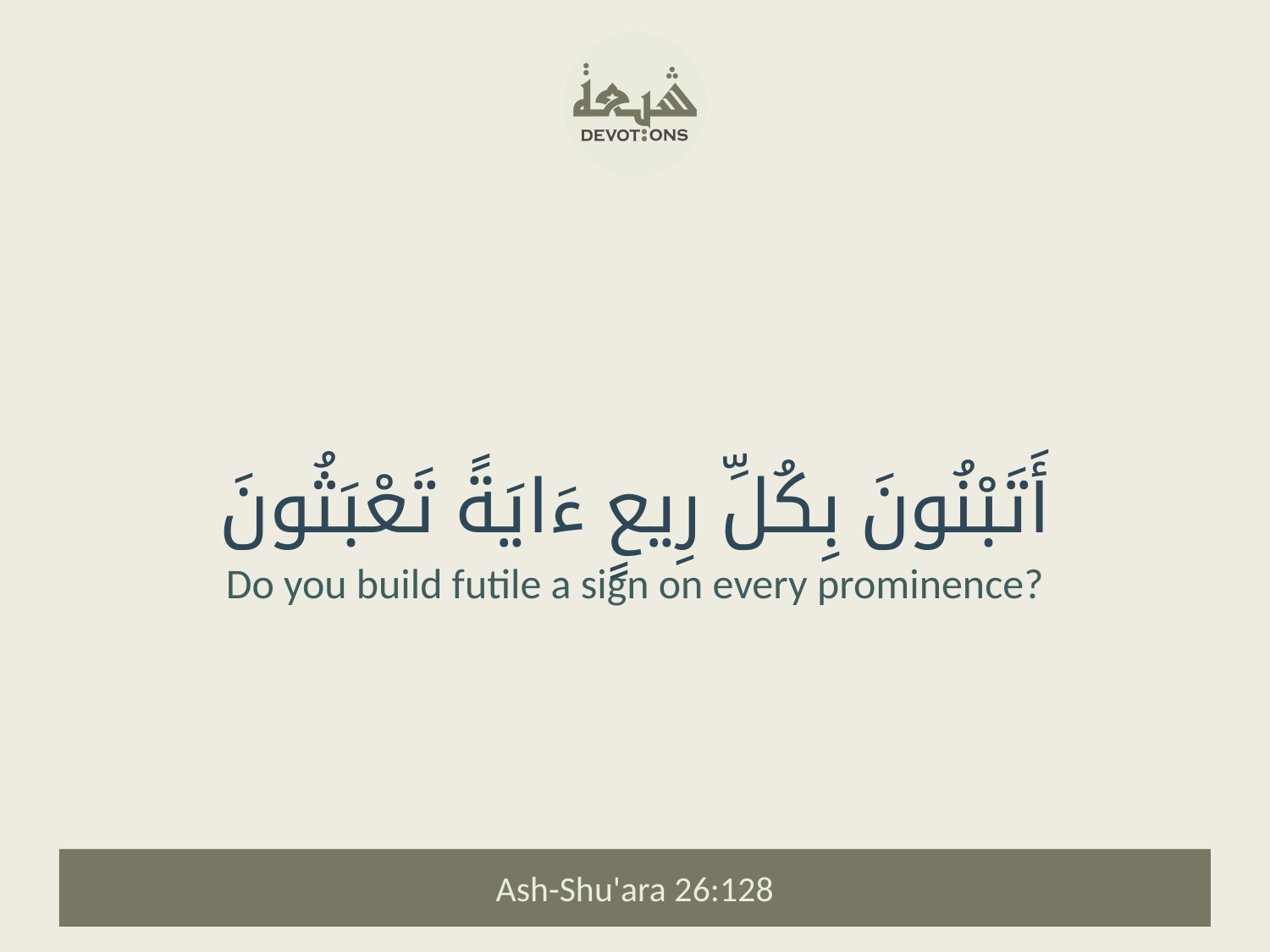

أَتَبْنُونَ بِكُلِّ رِيعٍ ءَايَةً تَعْبَثُونَ
Do you build futile a sign on every prominence?
Ash-Shu'ara 26:128